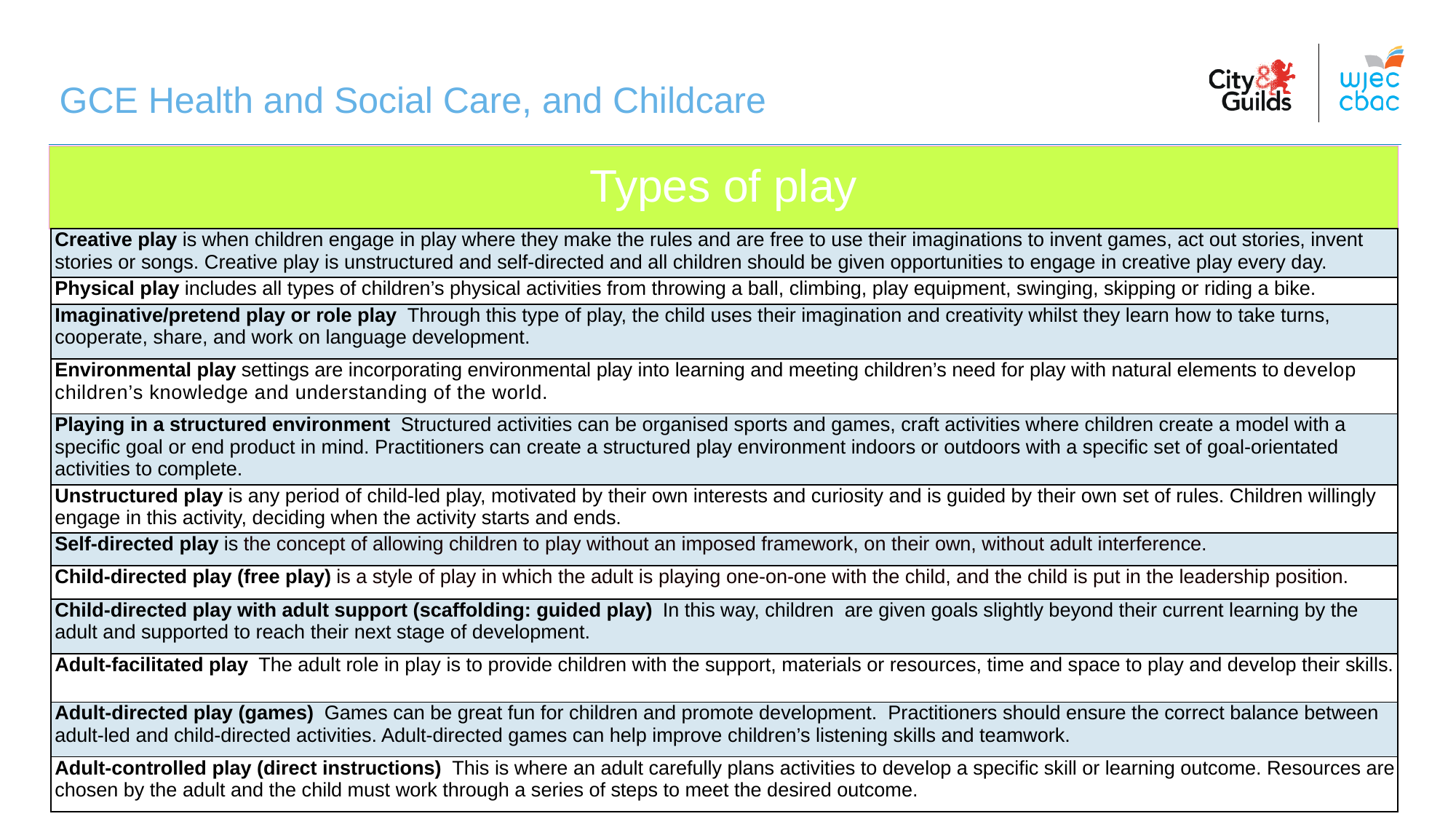

GCE Health and Social Care, and Childcare
# Types of play
| Creative play is when children engage in play where they make the rules and are free to use their imaginations to invent games, act out stories, invent stories or songs. Creative play is unstructured and self-directed and all children should be given opportunities to engage in creative play every day. |
| --- |
| Physical play includes all types of children’s physical activities from throwing a ball, climbing, play equipment, swinging, skipping or riding a bike. |
| Imaginative/pretend play or role play Through this type of play, the child uses their imagination and creativity whilst they learn how to take turns, cooperate, share, and work on language development. |
| Environmental play settings are incorporating environmental play into learning and meeting children’s need for play with natural elements to develop children’s knowledge and understanding of the world. |
| Playing in a structured environment Structured activities can be organised sports and games, craft activities where children create a model with a specific goal or end product in mind. Practitioners can create a structured play environment indoors or outdoors with a specific set of goal-orientated activities to complete. |
| Unstructured play is any period of child-led play, motivated by their own interests and curiosity and is guided by their own set of rules. Children willingly engage in this activity, deciding when the activity starts and ends. |
| Self-directed play is the concept of allowing children to play without an imposed framework, on their own, without adult interference. |
| Child-directed play (free play) is a style of play in which the adult is playing one-on-​one with the child, and the child is put in the leadership position. |
| Child-directed play with adult support (scaffolding: guided play) In this way, children are given goals slightly beyond their current learning by the adult and supported to reach their next stage of development. |
| Adult-facilitated play The adult role in play is to provide children with the support, materials or resources, time and space to play and develop their skills. |
| Adult-directed play (games) Games can be great fun for children and promote development. Practitioners should ensure the correct balance between adult-led and child-directed activities. Adult-directed games can help improve children’s listening skills and teamwork. |
| Adult-controlled play (direct instructions) This is where an adult carefully plans activities to develop a specific skill or learning outcome. Resources are chosen by the adult and the child must work through a series of steps to meet the desired outcome. |